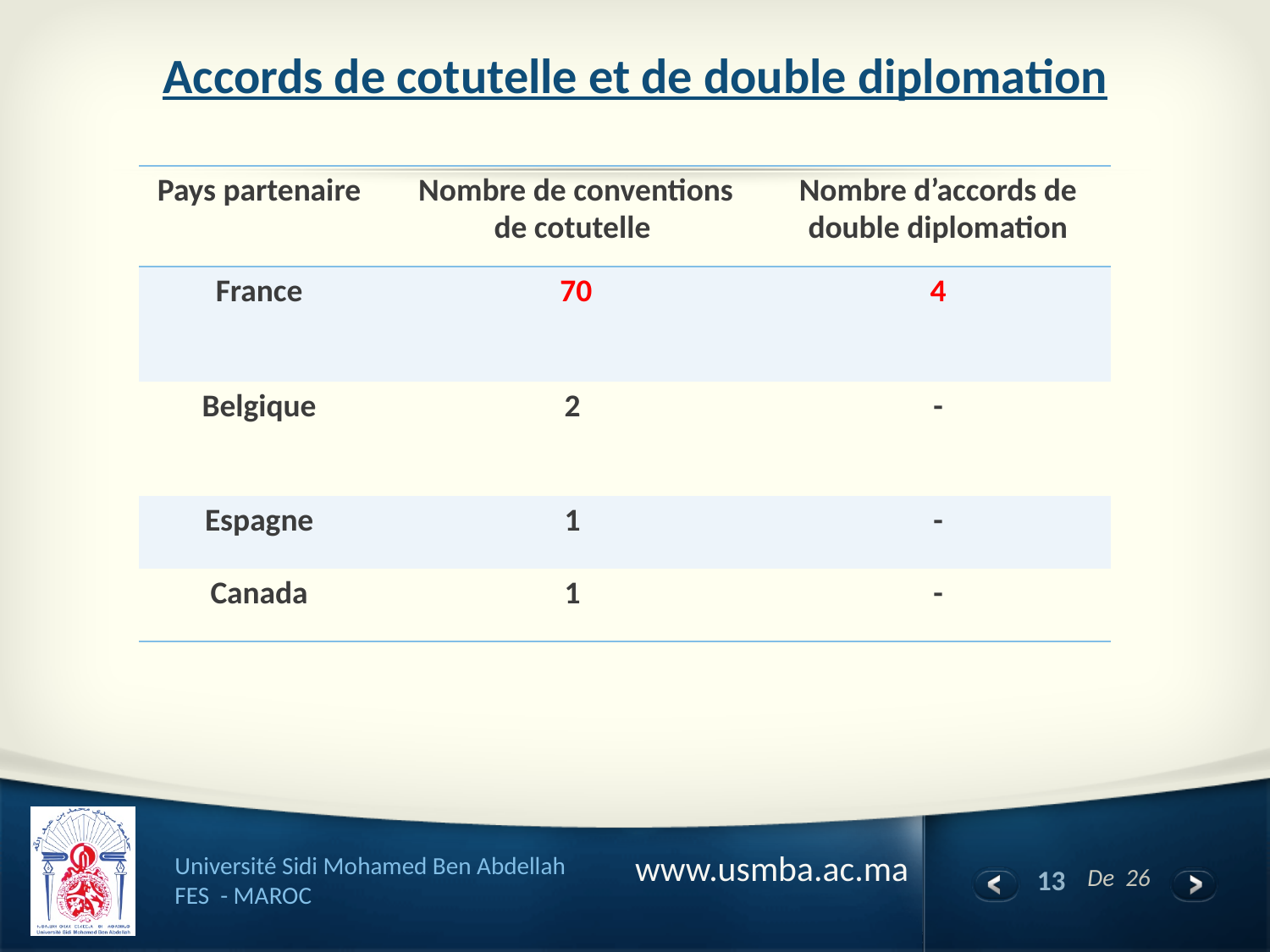

# Accords de cotutelle et de double diplomation

| Pays partenaire | Nombre de conventions de cotutelle | Nombre d’accords de double diplomation |
| --- | --- | --- |
| France | 70 | 4 |
| Belgique | 2 | - |
| Espagne | 1 | - |
| Canada | 1 | - |